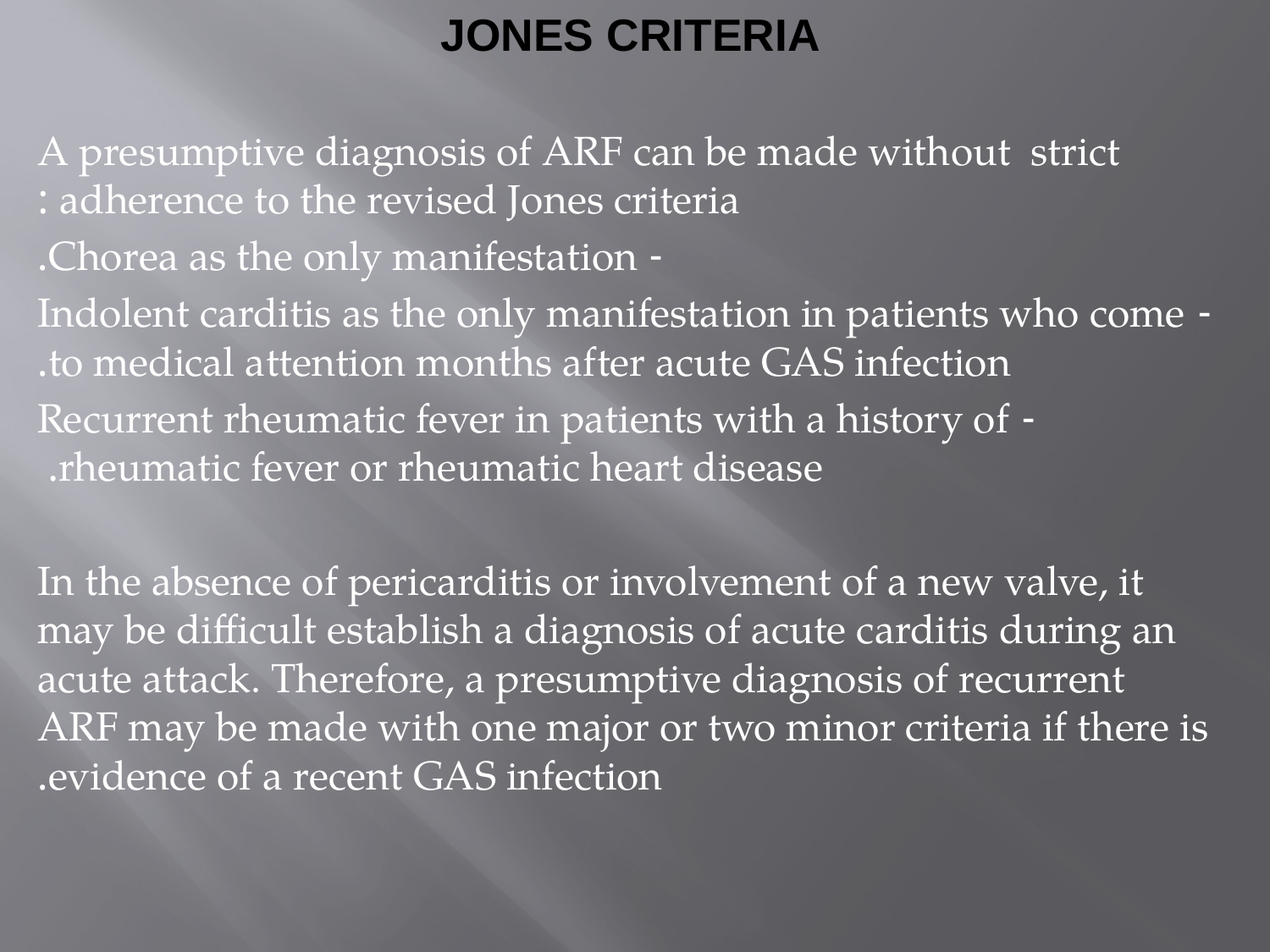

# JONES CRITERIA

A presumptive diagnosis of ARF can be made without  strict adherence to the revised Jones criteria :
- Chorea as the only manifestation.
- Indolent carditis as the only manifestation in patients who come to medical attention months after acute GAS infection.
- Recurrent rheumatic fever in patients with a history of rheumatic fever or rheumatic heart disease.

In the absence of pericarditis or involvement of a new valve, it may be difficult establish a diagnosis of acute carditis during an acute attack. Therefore, a presumptive diagnosis of recurrent ARF may be made with one major or two minor criteria if there is evidence of a recent GAS infection.